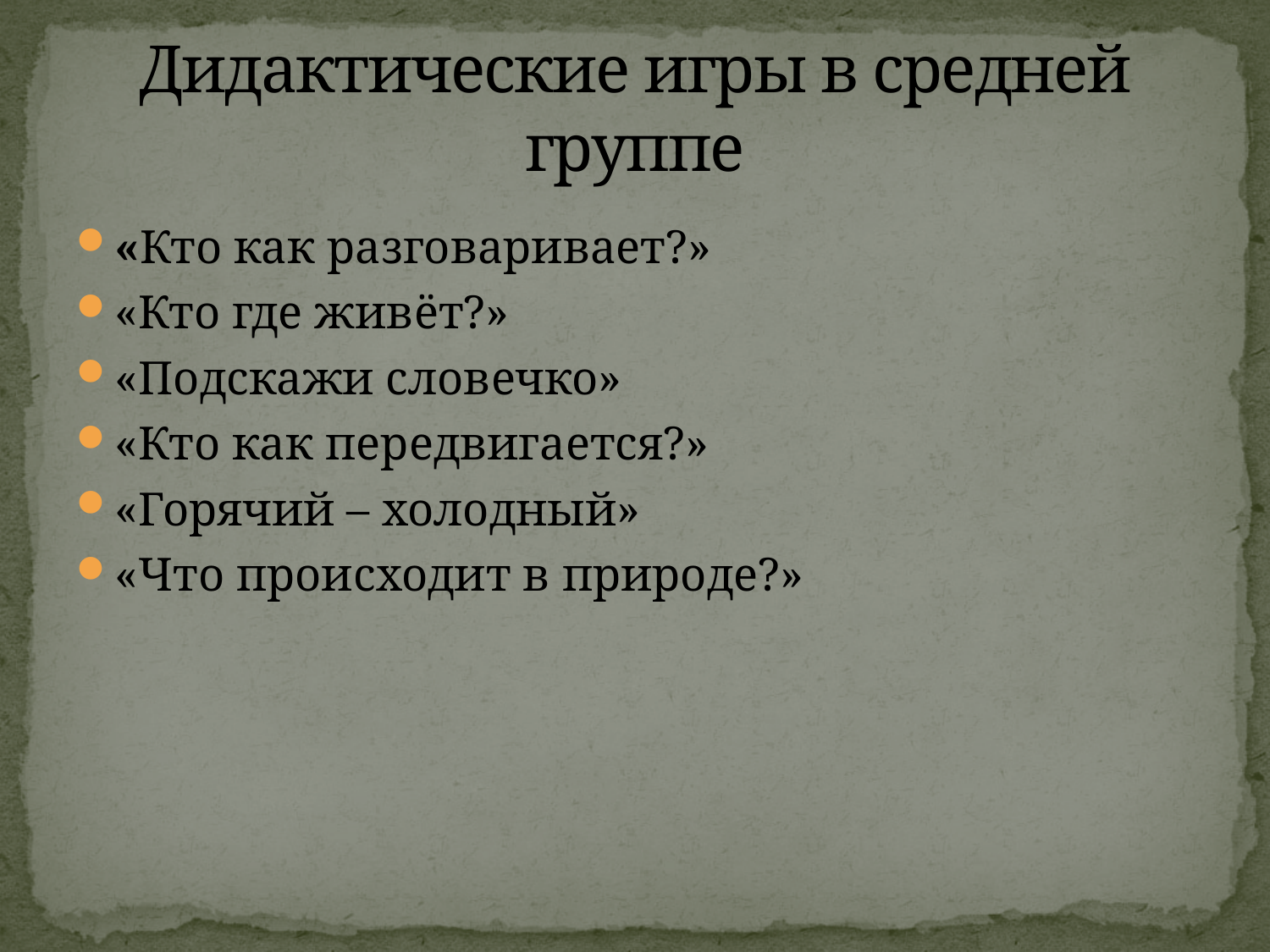

# Дидактические игры в средней группе
«Кто как разговаривает?»
«Кто где живёт?»
«Подскажи словечко»
«Кто как передвигается?»
«Горячий – холодный»
«Что происходит в природе?»